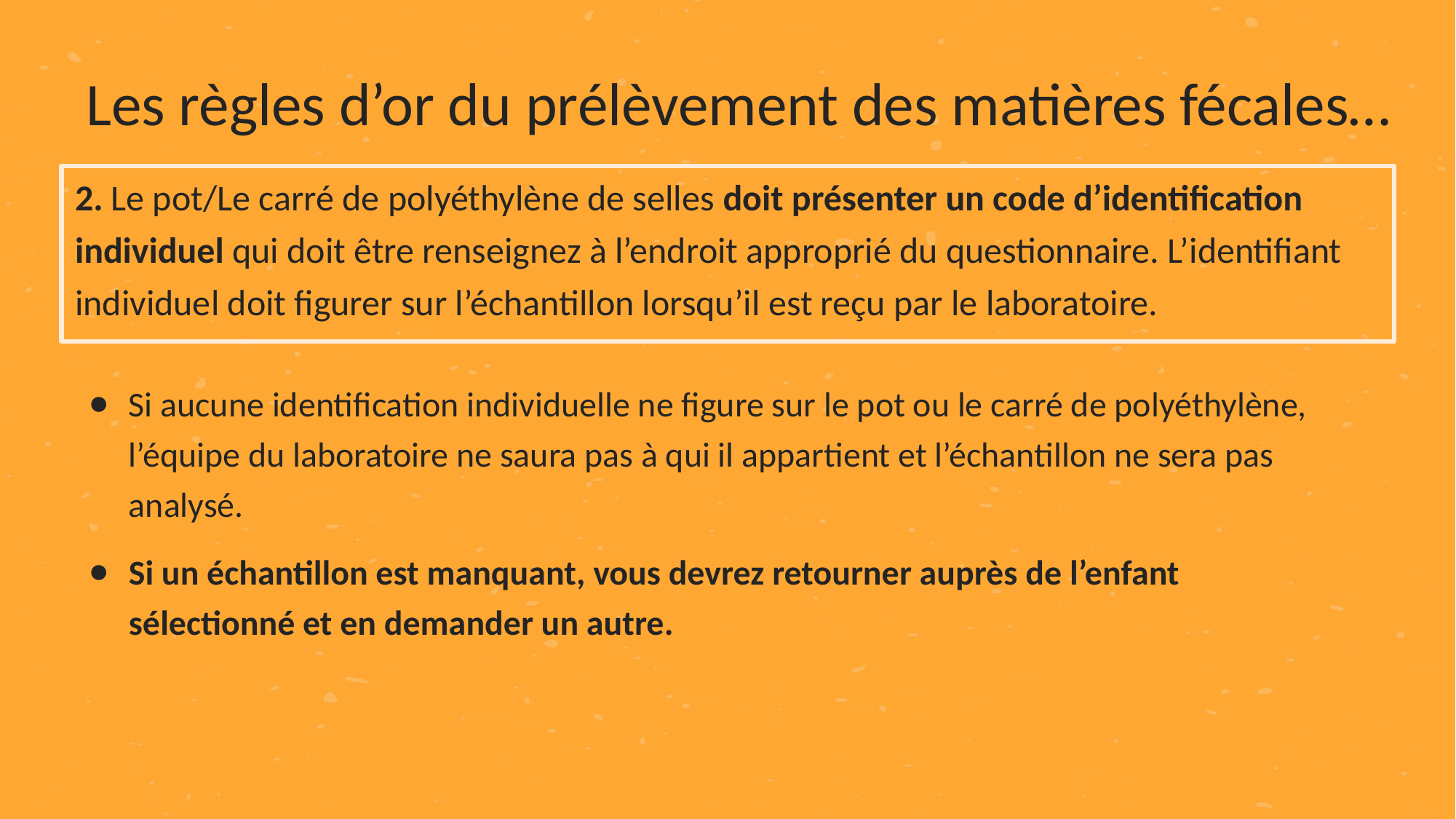

Les règles d’or du prélèvement des matières fécales…

2. Le pot/Le carré de polyéthylène de selles doit présenter un code d’identification individuel qui doit être renseignez à l’endroit approprié du questionnaire. L’identifiant individuel doit figurer sur l’échantillon lorsqu’il est reçu par le laboratoire.

Si aucune identification individuelle ne figure sur le pot ou le carré de polyéthylène, l’équipe du laboratoire ne saura pas à qui il appartient et l’échantillon ne sera pas analysé.
Si un échantillon est manquant, vous devrez retourner auprès de l’enfant sélectionné et en demander un autre.